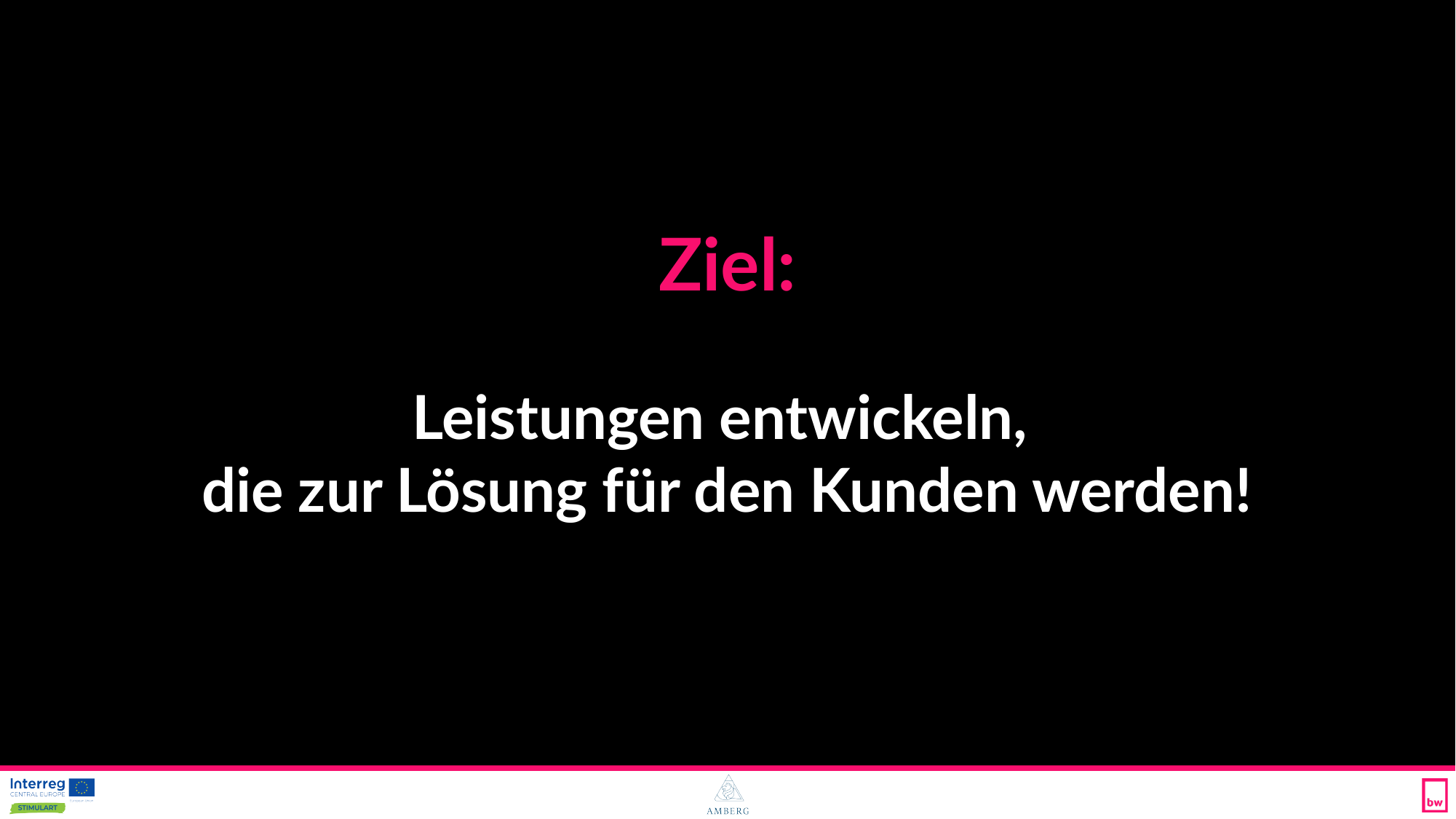

Ziel:

Leistungen entwickeln,
die zur Lösung für den Kunden werden!